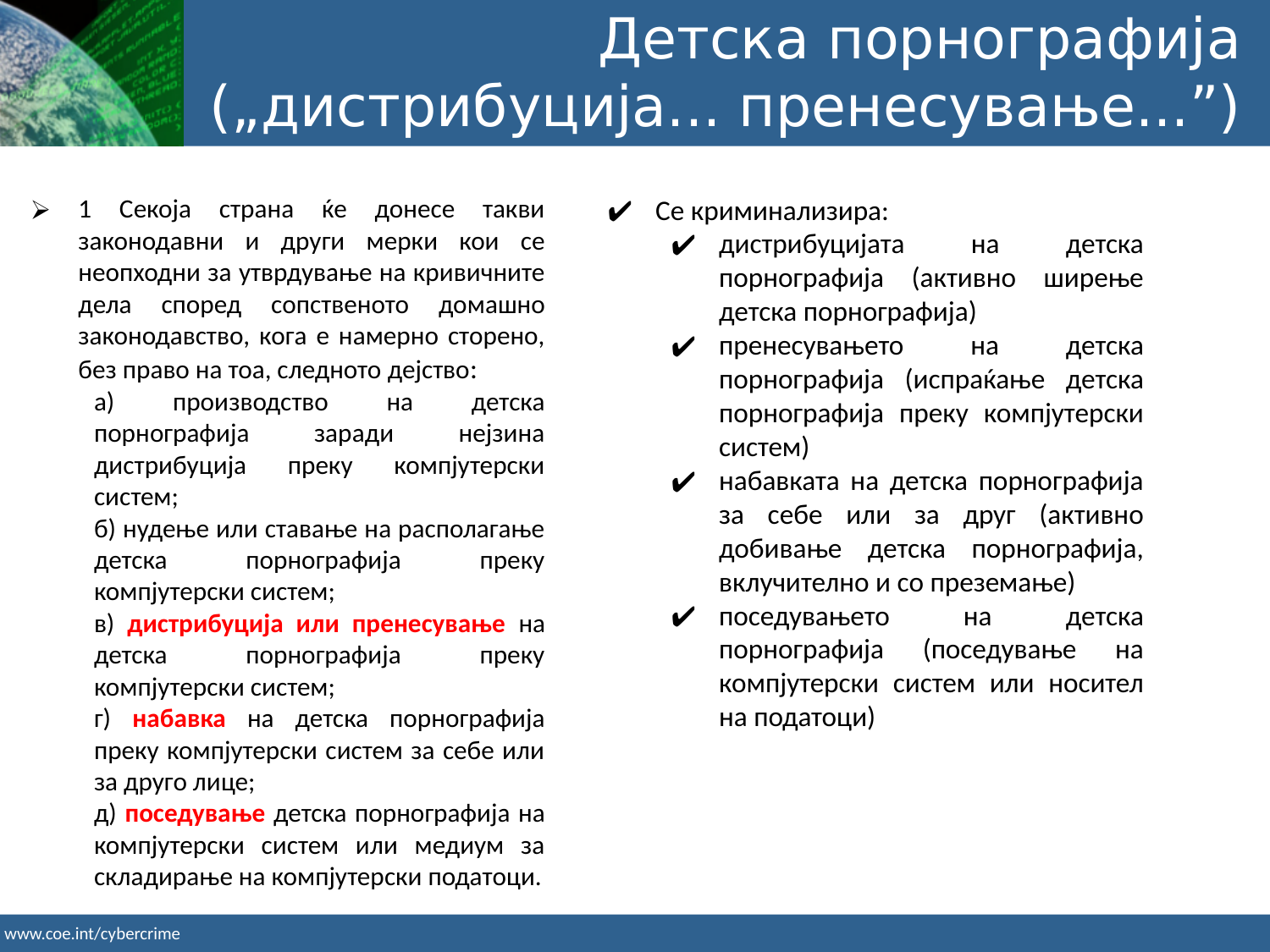

Детска порнографија („дистрибуција... пренесување...”)
1 Секоја страна ќе донесе такви законодавни и други мерки кои се неопходни за утврдување на кривичните дела според сопственото домашно законодавство, кога е намерно сторено, без право на тоа, следното дејство:
а) производство на детска порнографија заради нејзина дистрибуција преку компјутерски систем;
б) нудење или ставање на располагање детска порнографија преку компјутерски систем;
в) дистрибуција или пренесување на детска порнографија преку компјутерски систем;
г) набавка на детска порнографија преку компјутерски систем за себе или за друго лице;
д) поседување детска порнографија на компјутерски систем или медиум за складирање на компјутерски податоци.
Се криминализира:
дистрибуцијата на детска порнографија (активно ширење детска порнографија)
пренесувањето на детска порнографија (испраќање детска порнографија преку компјутерски систем)
набавката на детска порнографија за себе или за друг (активно добивање детска порнографија, вклучително и со преземање)
поседувањето на детска порнографија (поседување на компјутерски систем или носител на податоци)